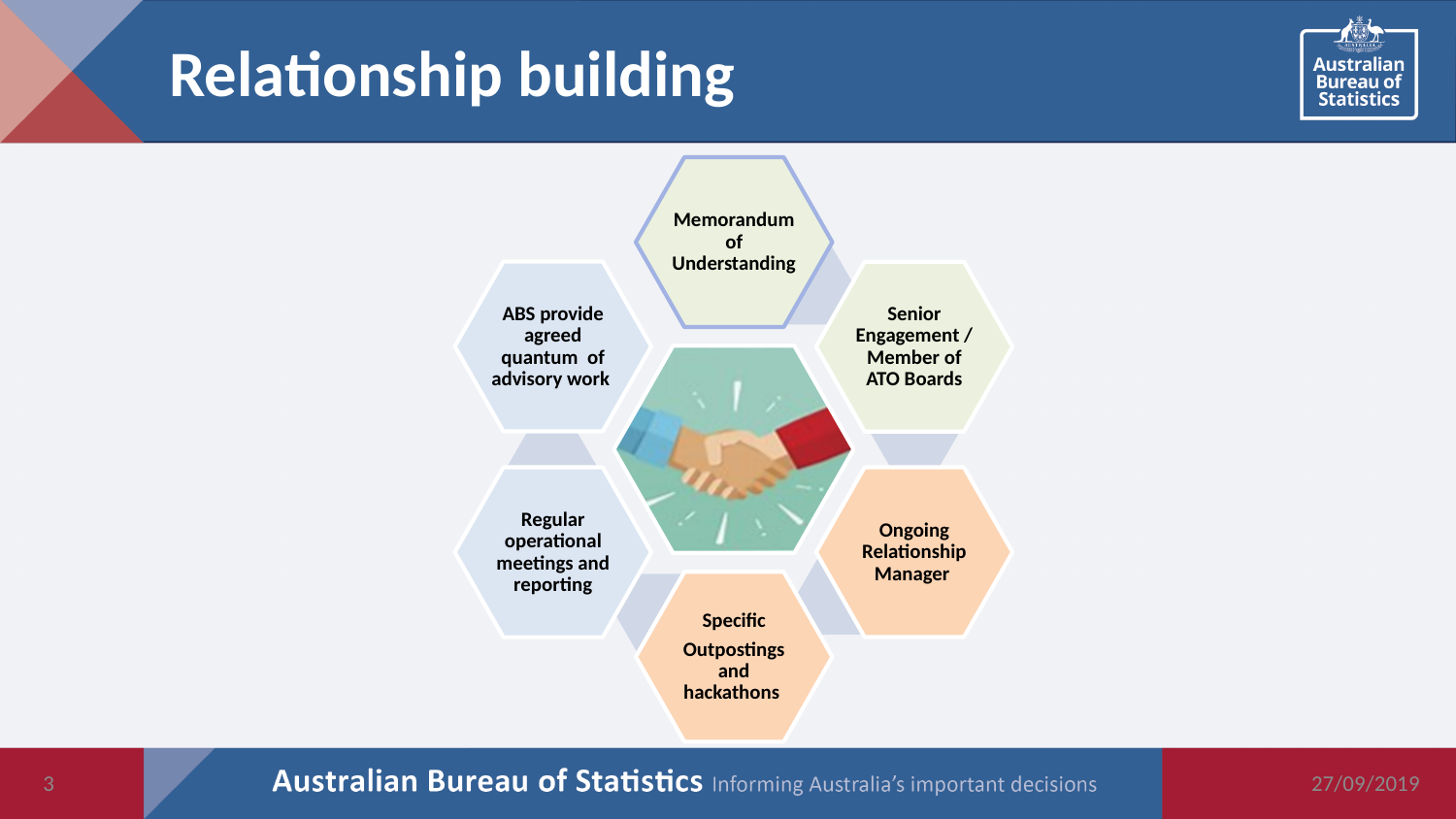

# Relationship building

Memorandum of Understanding
Senior Engagement / Member of ATO Boards
Ongoing Relationship Manager
Specific
Outpostings and hackathons
Regular operational meetings and reporting
ABS provide agreed quantum  of advisory work
3
27/09/2019